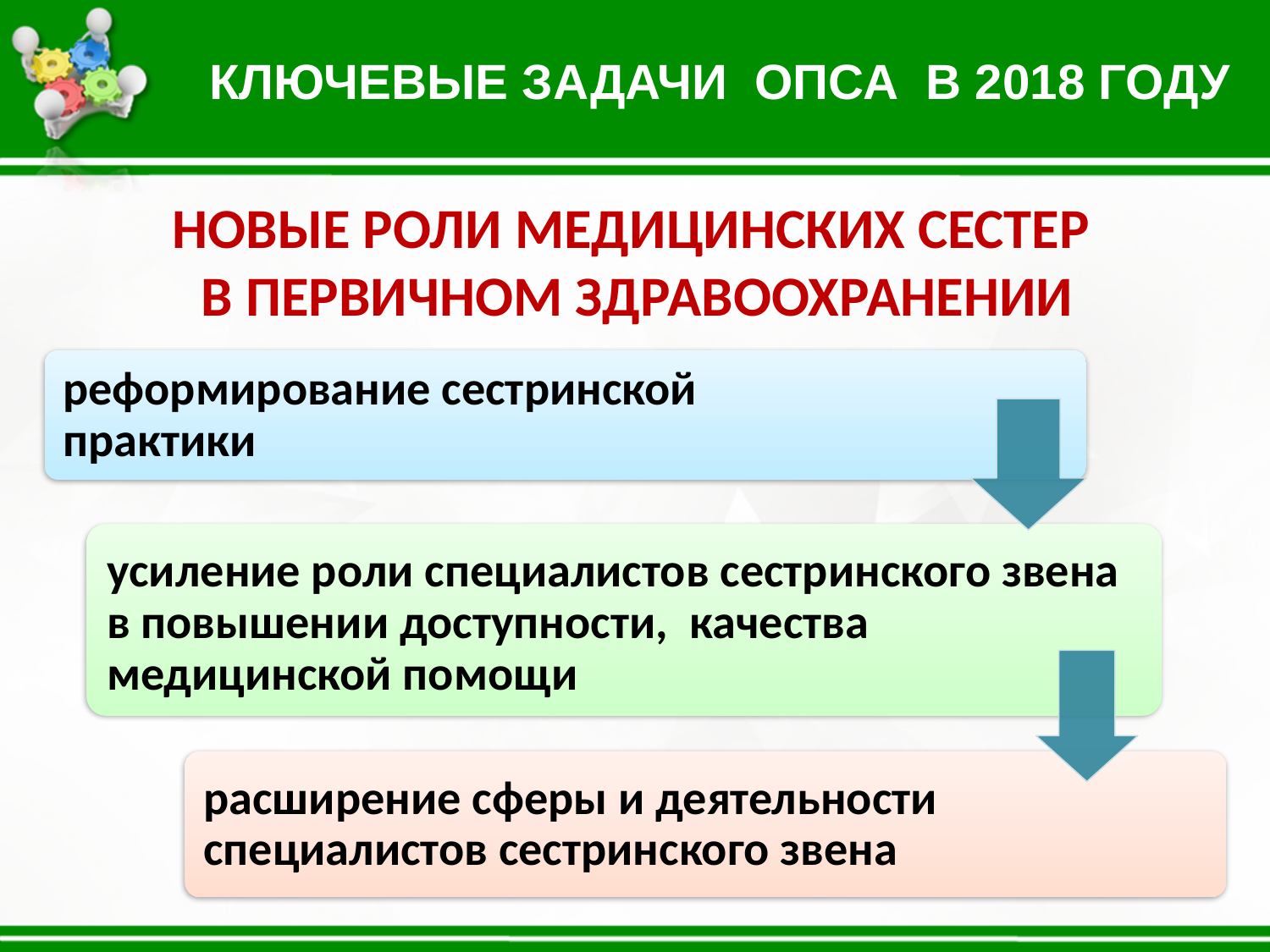

КЛЮЧЕВЫЕ ЗАДАЧИ  ОПСА  В 2018 ГОДУ
НОВЫЕ РОЛИ МЕДИЦИНСКИХ СЕСТЕР
В ПЕРВИЧНОМ ЗДРАВООХРАНЕНИИ

реформирование сестринской практики

усиление роли специалистов сестринского звена в повышении доступности,  качества медицинской помощи

расширение сферы и деятельности специалистов сестринского звена